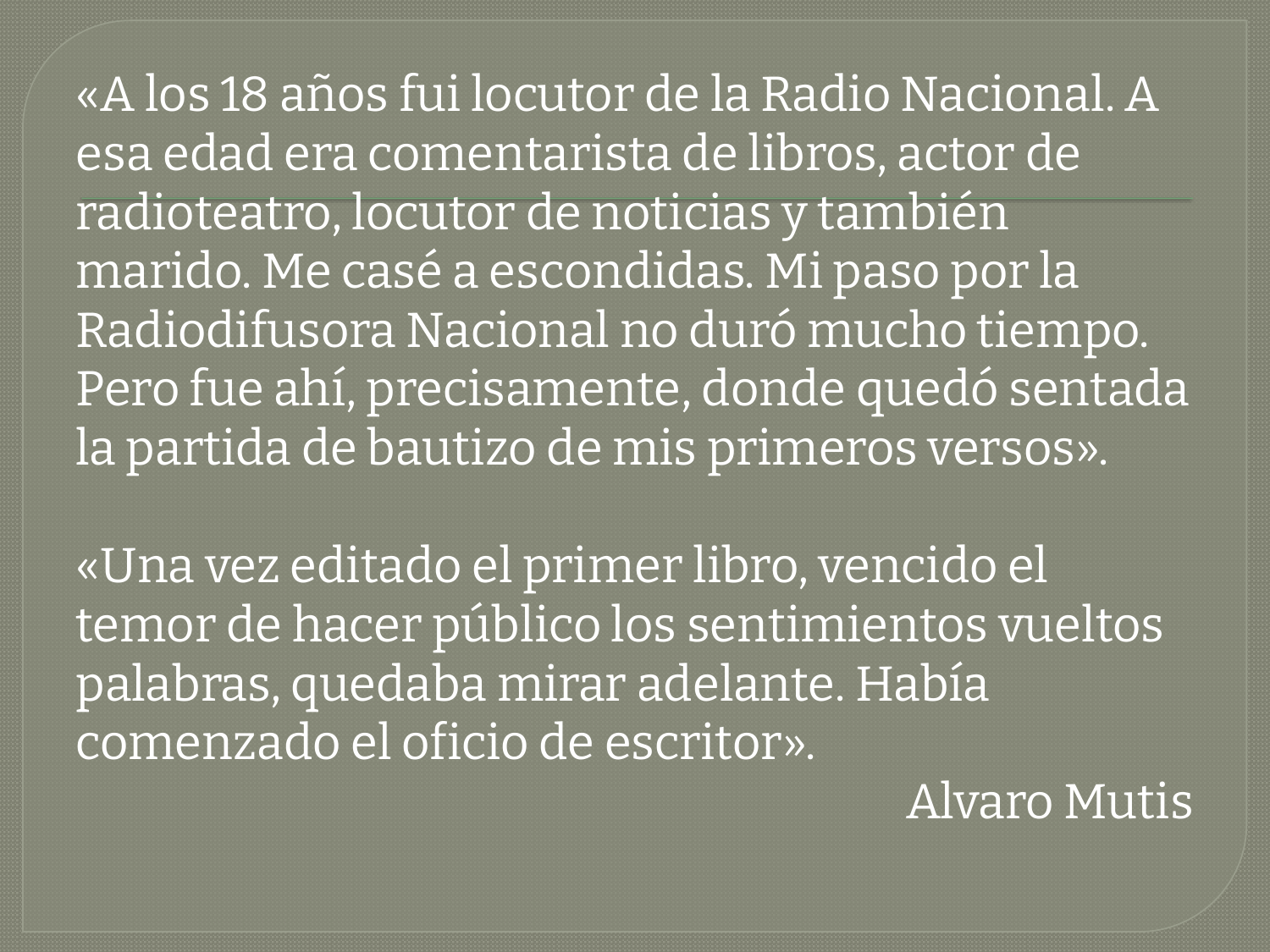

«A los 18 años fui locutor de la Radio Nacional. A esa edad era comentarista de libros, actor de radioteatro, locutor de noticias y también marido. Me casé a escondidas. Mi paso por la Radiodifusora Nacional no duró mucho tiempo. Pero fue ahí, precisamente, donde quedó sentada la partida de bautizo de mis primeros versos».

«Una vez editado el primer libro, vencido el temor de hacer público los sentimientos vueltos palabras, quedaba mirar adelante. Había comenzado el oficio de escritor».
Alvaro Mutis